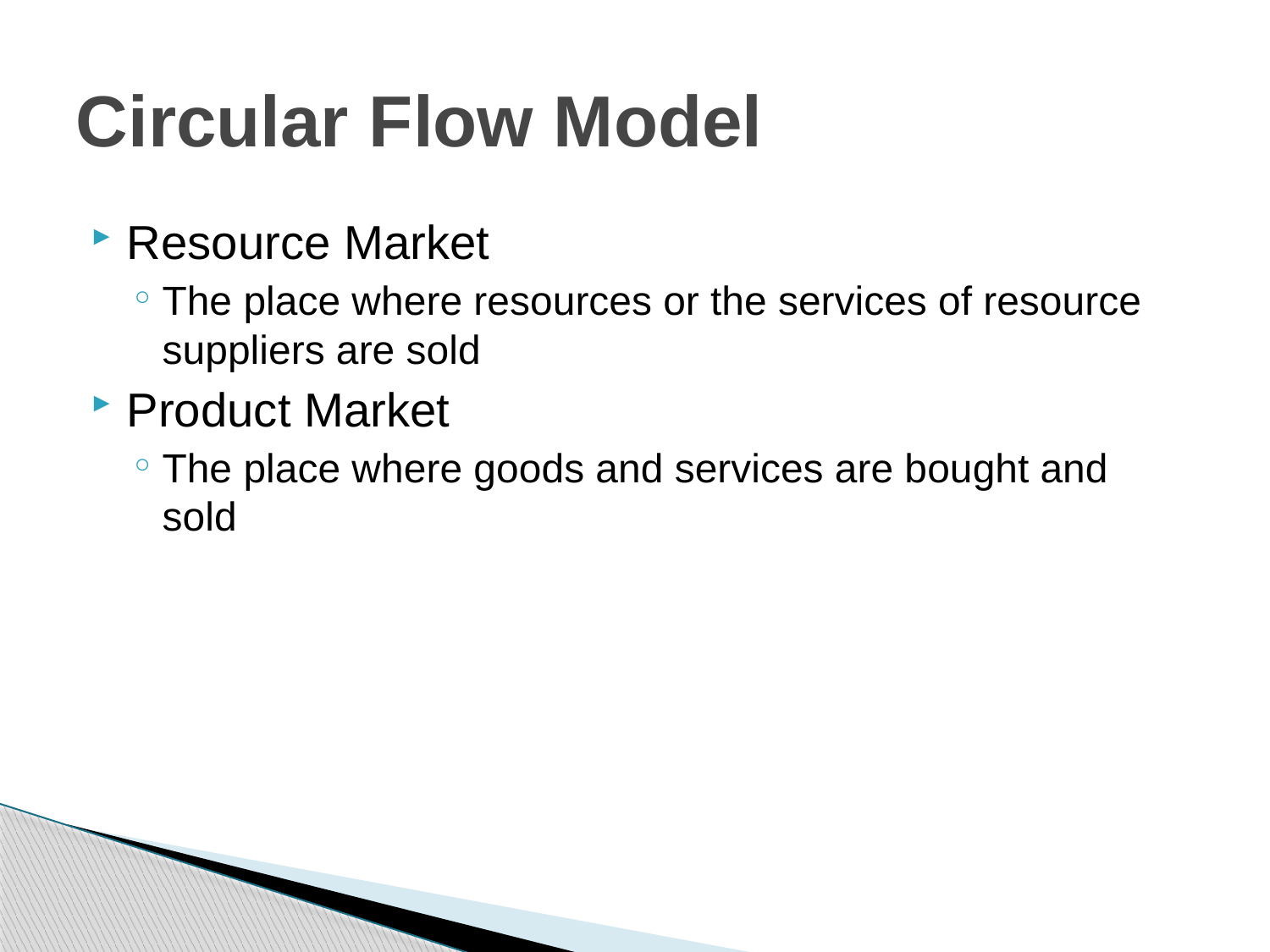

# Circular Flow Model
Resource Market
The place where resources or the services of resource suppliers are sold
Product Market
The place where goods and services are bought and sold